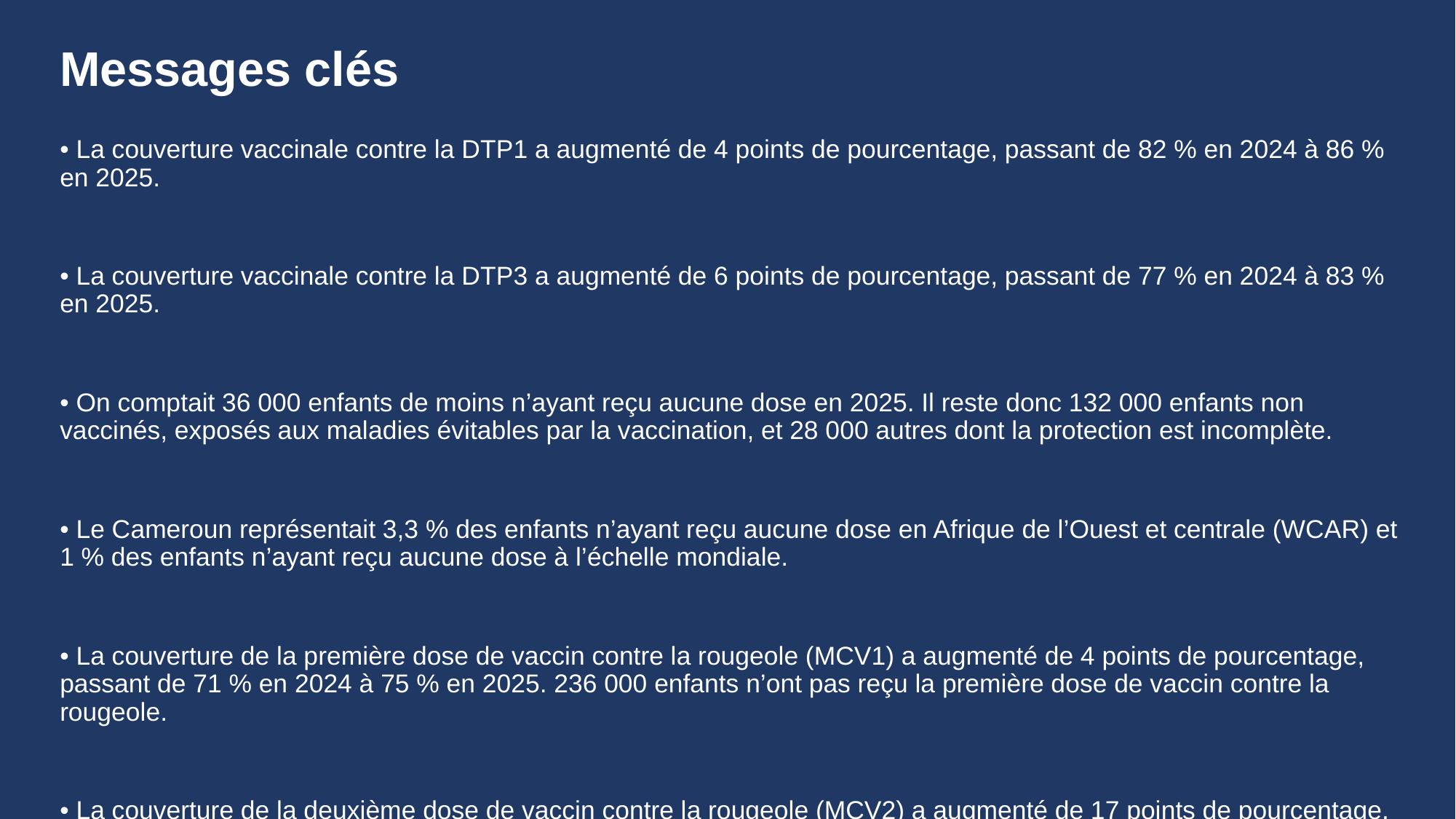

# Messages clés
• La couverture vaccinale contre la DTP1 a augmenté de 4 points de pourcentage, passant de 82 % en 2024 à 86 % en 2025.

• La couverture vaccinale contre la DTP3 a augmenté de 6 points de pourcentage, passant de 77 % en 2024 à 83 % en 2025.

• On comptait 36 000 enfants de moins n’ayant reçu aucune dose en 2025. Il reste donc 132 000 enfants non vaccinés, exposés aux maladies évitables par la vaccination, et 28 000 autres dont la protection est incomplète.

• Le Cameroun représentait 3,3 % des enfants n’ayant reçu aucune dose en Afrique de l’Ouest et centrale (WCAR) et 1 % des enfants n’ayant reçu aucune dose à l’échelle mondiale.

• La couverture de la première dose de vaccin contre la rougeole (MCV1) a augmenté de 4 points de pourcentage, passant de 71 % en 2024 à 75 % en 2025. 236 000 enfants n’ont pas reçu la première dose de vaccin contre la rougeole.

• La couverture de la deuxième dose de vaccin contre la rougeole (MCV2) a augmenté de 17 points de pourcentage, passant de 49 % en 2024 à 66 % en 2025.

• La couverture de la dernière dose du vaccin contre le HPV (HPVc) chez les filles a diminué, passant de 36 % à 30 % en 2025.